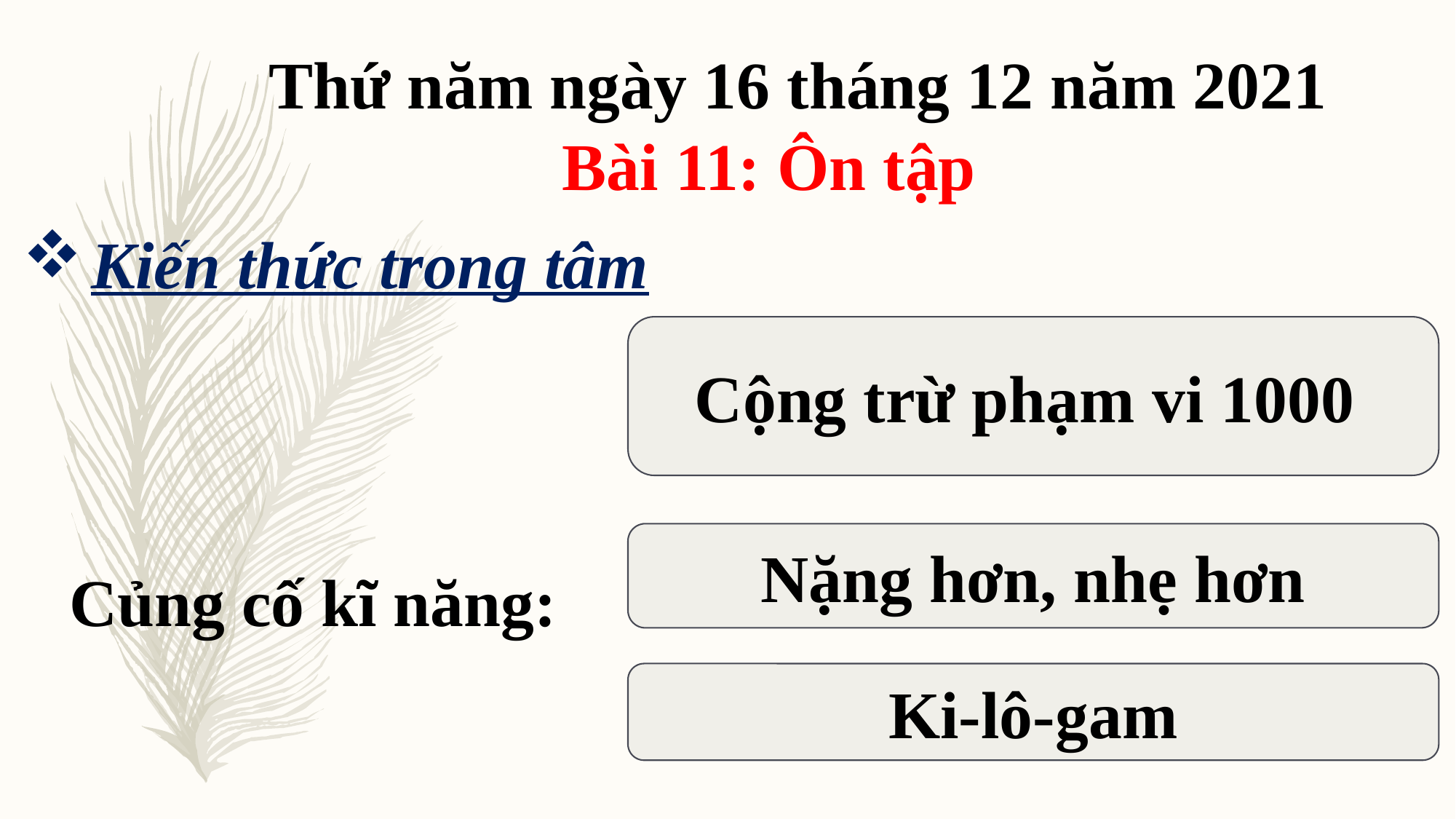

Thứ năm ngày 16 tháng 12 năm 2021
Bài 11: Ôn tập
Kiến thức trong tâm
Cộng trừ phạm vi 1000
Nặng hơn, nhẹ hơn
Củng cố kĩ năng:
Ki-lô-gam